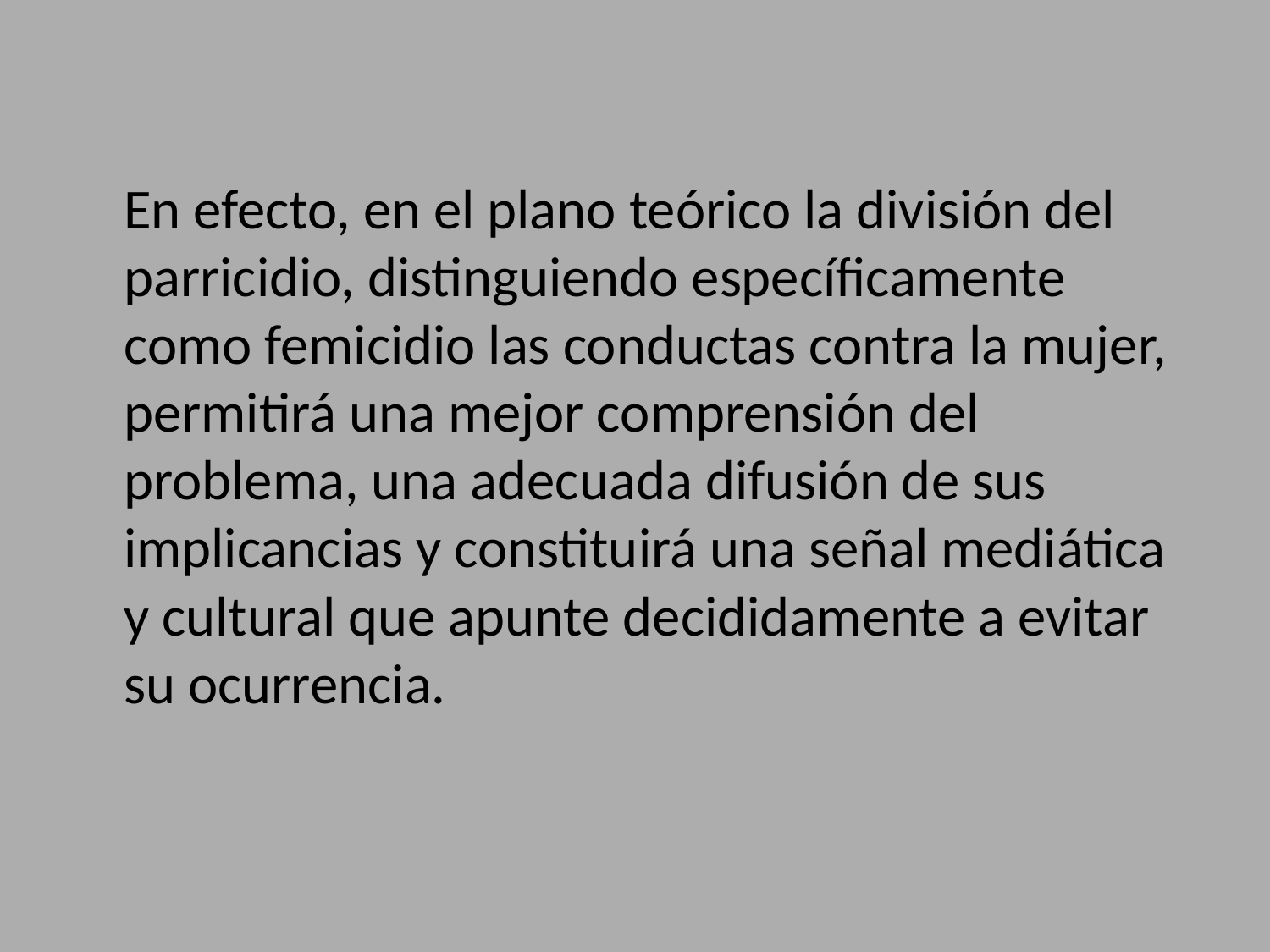

#
	En efecto, en el plano teórico la división del parricidio, distinguiendo específicamente como femicidio las conductas contra la mujer, permitirá una mejor comprensión del problema, una adecuada difusión de sus implicancias y constituirá una señal mediática y cultural que apunte decididamente a evitar su ocurrencia.